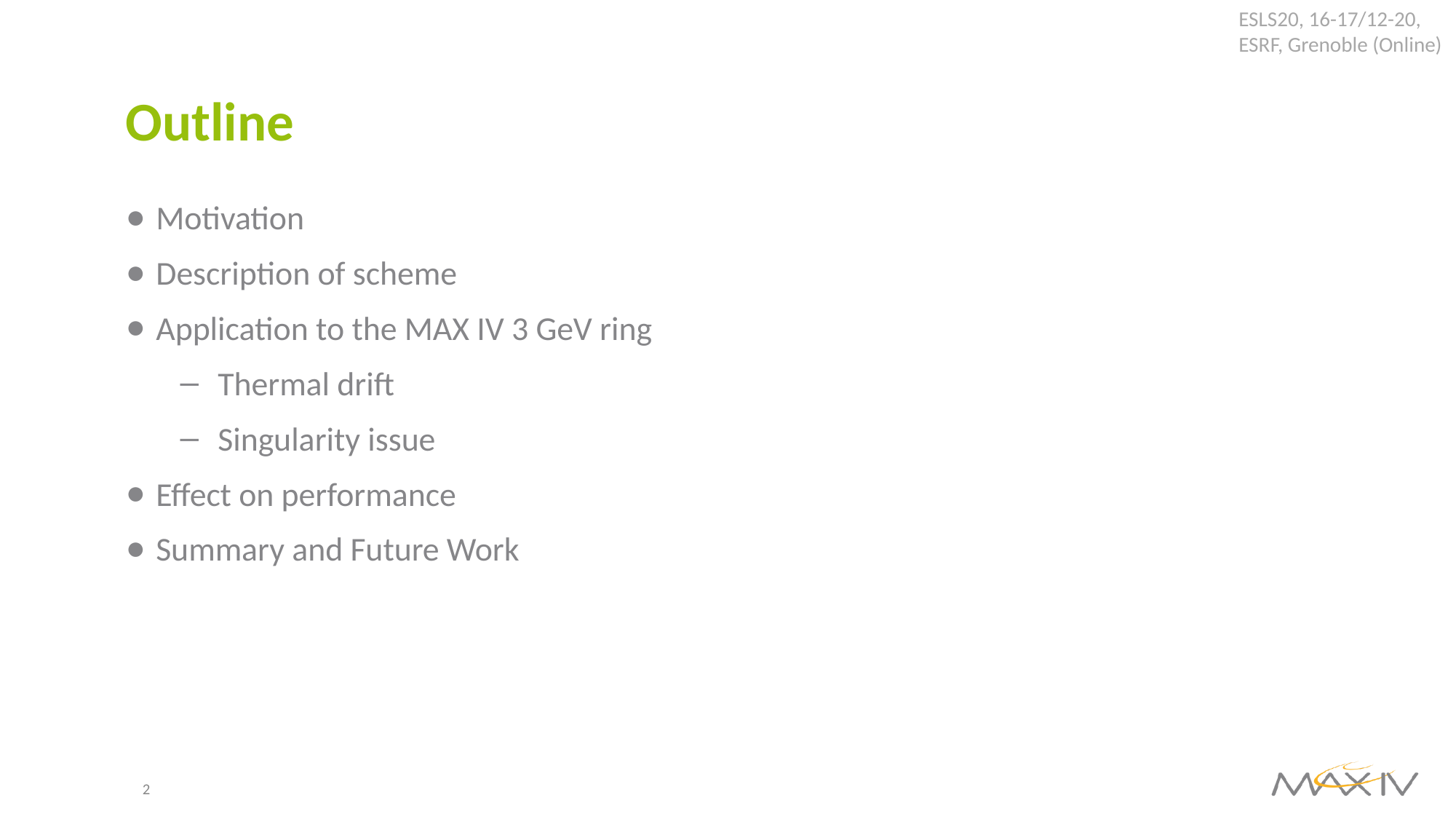

# Outline
Motivation
Description of scheme
Application to the MAX IV 3 GeV ring
Thermal drift
Singularity issue
Effect on performance
Summary and Future Work

2